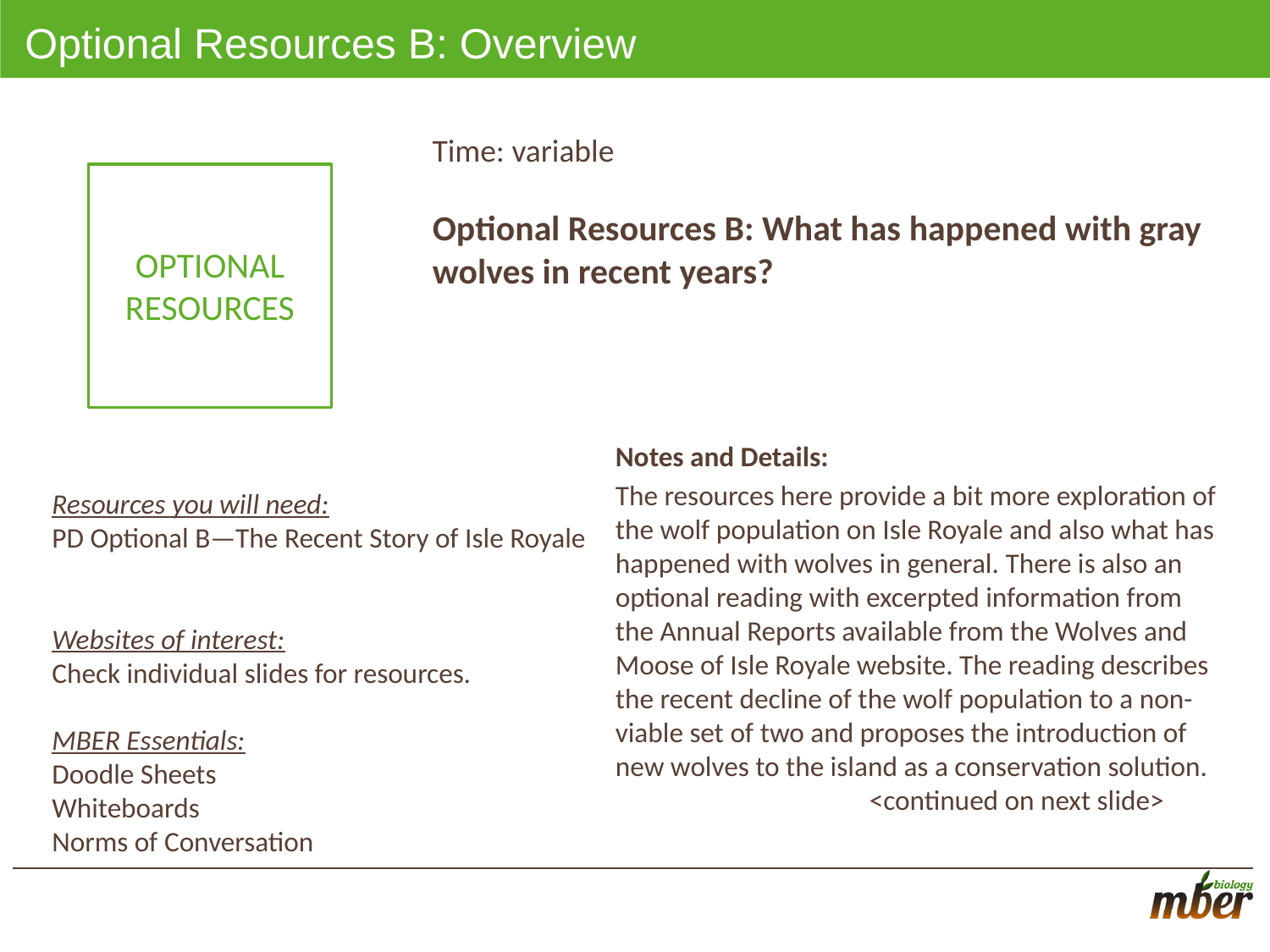

# Optional Resources B: Overview
Time: variable

OPTIONAL RESOURCES
Optional Resources B: What has happened with gray wolves in recent years?

Notes and Details:
The resources here provide a bit more exploration of the wolf population on Isle Royale and also what has happened with wolves in general. There is also an optional reading with excerpted information from the Annual Reports available from the Wolves and Moose of Isle Royale website. The reading describes the recent decline of the wolf population to a non-viable set of two and proposes the introduction of new wolves to the island as a conservation solution.
		<continued on next slide>
Resources you will need:
PD Optional B—The Recent Story of Isle Royale

Websites of interest:
Check individual slides for resources.

MBER Essentials:
Doodle Sheets
Whiteboards
Norms of Conversation